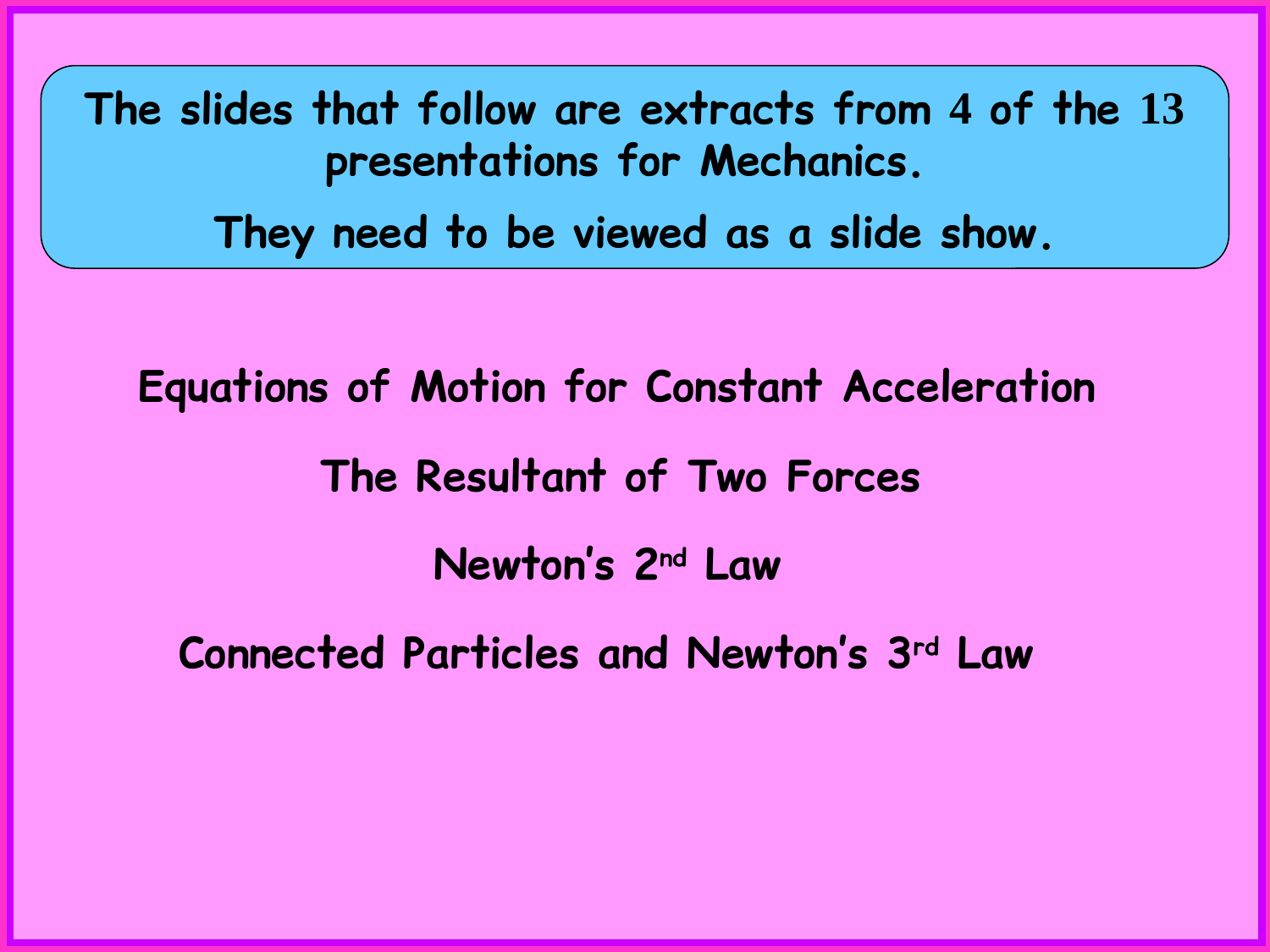

The slides that follow are extracts from 4 of the 13 presentations for Mechanics.
They need to be viewed as a slide show.
Equations of Motion for Constant Acceleration
The Resultant of Two Forces
Newton’s 2nd Law
Connected Particles and Newton’s 3rd Law